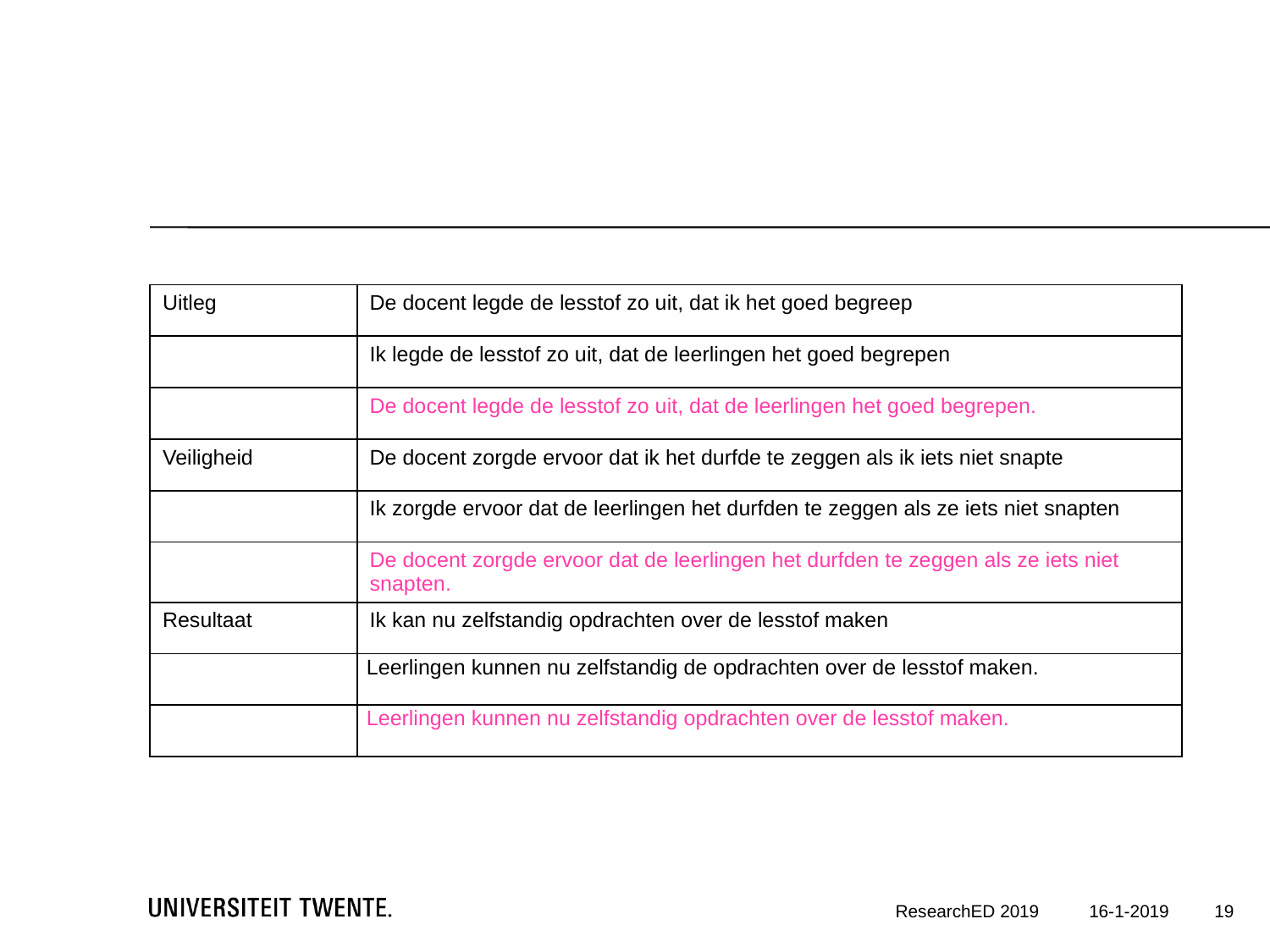

#
| Uitleg | De docent legde de lesstof zo uit, dat ik het goed begreep |
| --- | --- |
|  | Ik legde de lesstof zo uit, dat de leerlingen het goed begrepen |
|  | De docent legde de lesstof zo uit, dat de leerlingen het goed begrepen. |
| Veiligheid | De docent zorgde ervoor dat ik het durfde te zeggen als ik iets niet snapte |
|  | Ik zorgde ervoor dat de leerlingen het durfden te zeggen als ze iets niet snapten |
|  | De docent zorgde ervoor dat de leerlingen het durfden te zeggen als ze iets niet snapten. |
| Resultaat | Ik kan nu zelfstandig opdrachten over de lesstof maken |
|  | Leerlingen kunnen nu zelfstandig de opdrachten over de lesstof maken. |
|  | Leerlingen kunnen nu zelfstandig opdrachten over de lesstof maken. |
19
ResearchED 2019
16-1-2019